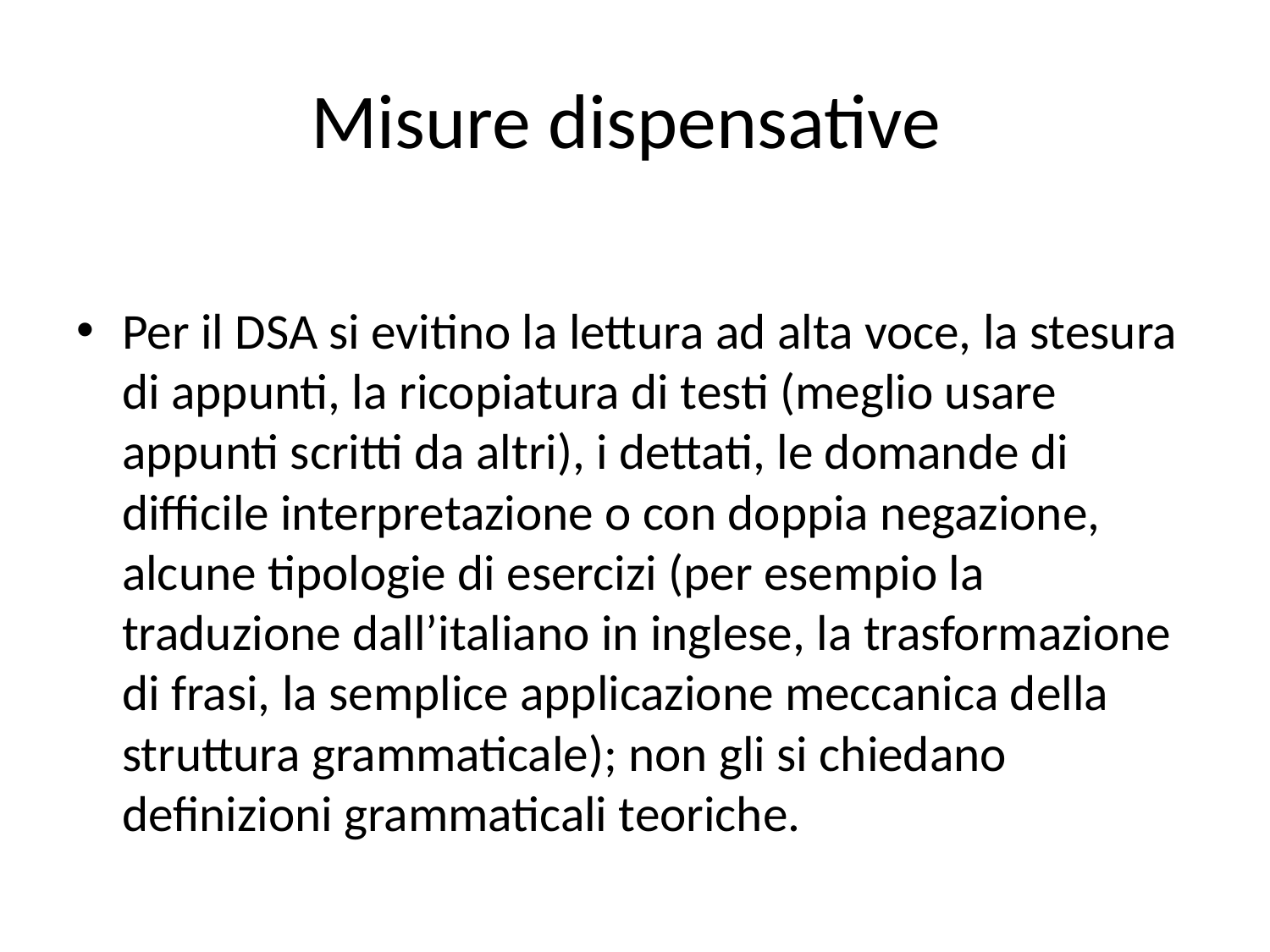

# Misure dispensative

Per il DSA si evitino la lettura ad alta voce, la stesura di appunti, la ricopiatura di testi (meglio usare appunti scritti da altri), i dettati, le domande di difficile interpretazione o con doppia negazione, alcune tipologie di esercizi (per esempio la traduzione dall’italiano in inglese, la trasformazione di frasi, la semplice applicazione meccanica della struttura grammaticale); non gli si chiedano definizioni grammaticali teoriche.